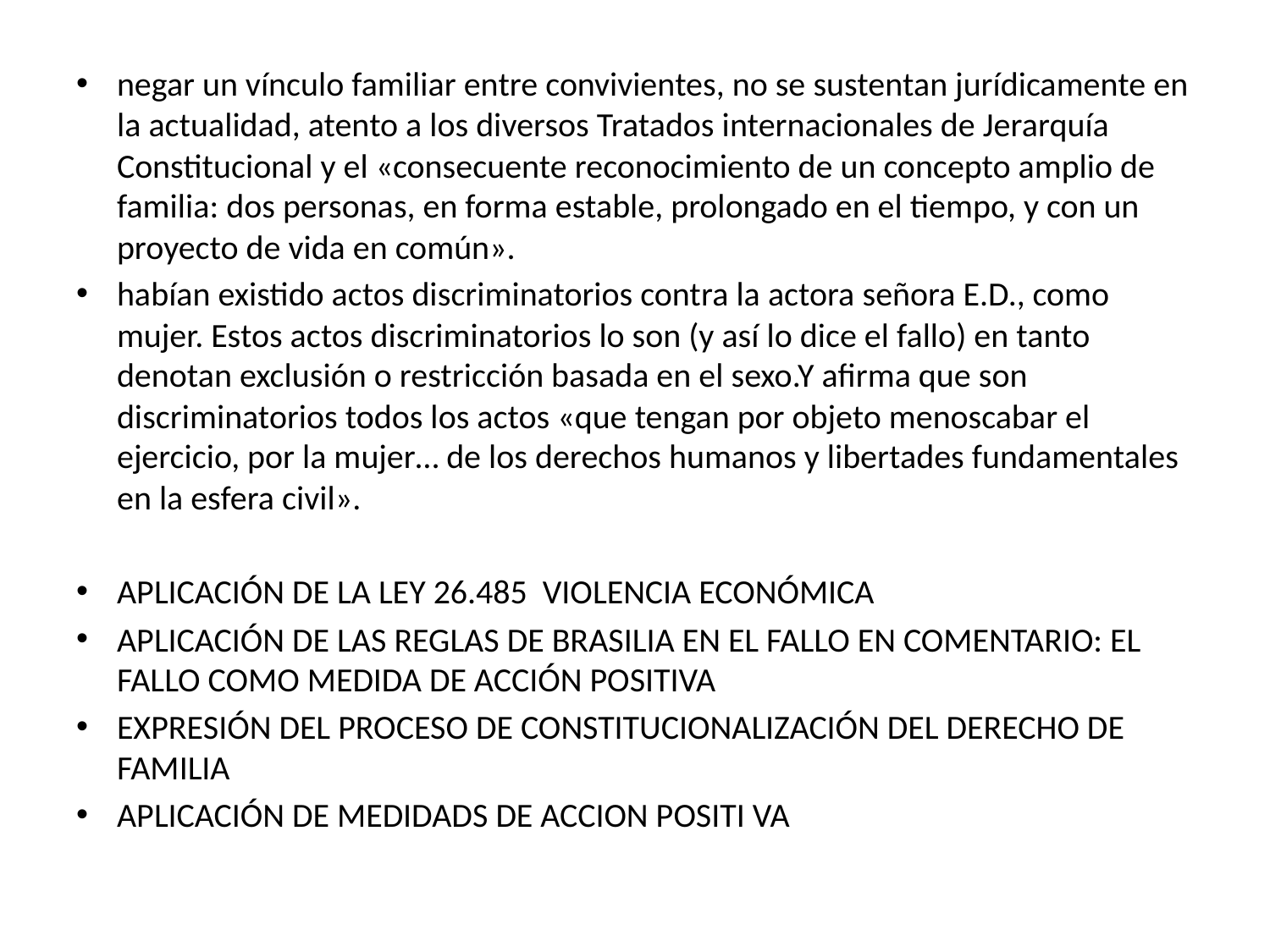

negar un vínculo familiar entre convivientes, no se sustentan jurídicamente en la actualidad, atento a los diversos Tratados internacionales de Jerarquía Constitucional y el «consecuente reconocimiento de un concepto amplio de familia: dos personas, en forma estable, prolongado en el tiempo, y con un proyecto de vida en común».
habían existido actos discriminatorios contra la actora señora E.D., como mujer. Estos actos discriminatorios lo son (y así lo dice el fallo) en tanto denotan exclusión o restricción basada en el sexo.Y afirma que son discriminatorios todos los actos «que tengan por objeto menoscabar el ejercicio, por la mujer… de los derechos humanos y libertades fundamentales en la esfera civil».

APLICACIÓN DE LA LEY 26.485  VIOLENCIA ECONÓMICA
APLICACIÓN DE LAS REGLAS DE BRASILIA EN EL FALLO EN COMENTARIO: EL FALLO COMO MEDIDA DE ACCIÓN POSITIVA
EXPRESIÓN DEL PROCESO DE CONSTITUCIONALIZACIÓN DEL DERECHO DE FAMILIA
APLICACIÓN DE MEDIDADS DE ACCION POSITI VA